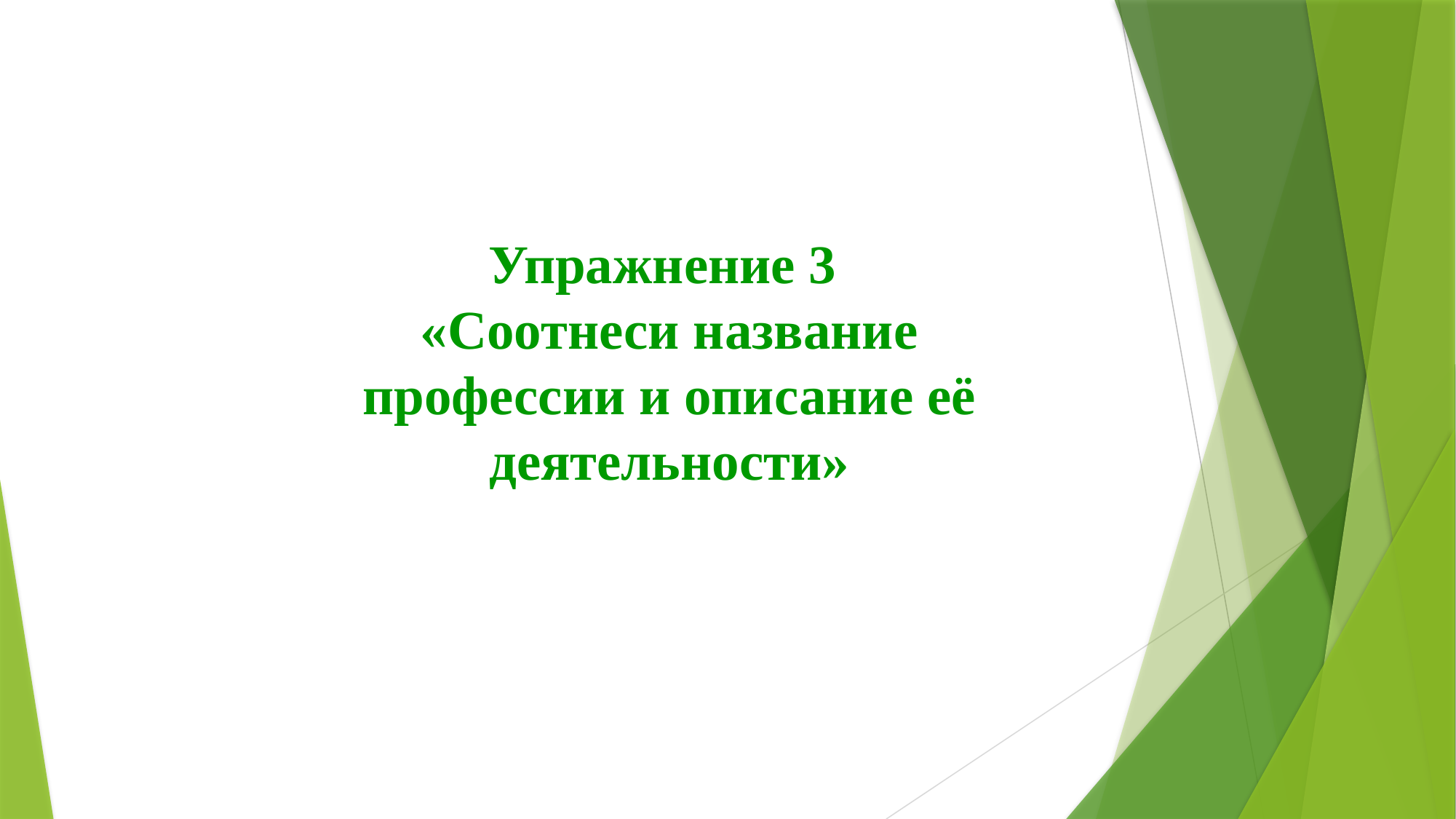

Упражнение 3
«Соотнеси название профессии и описание её деятельности»